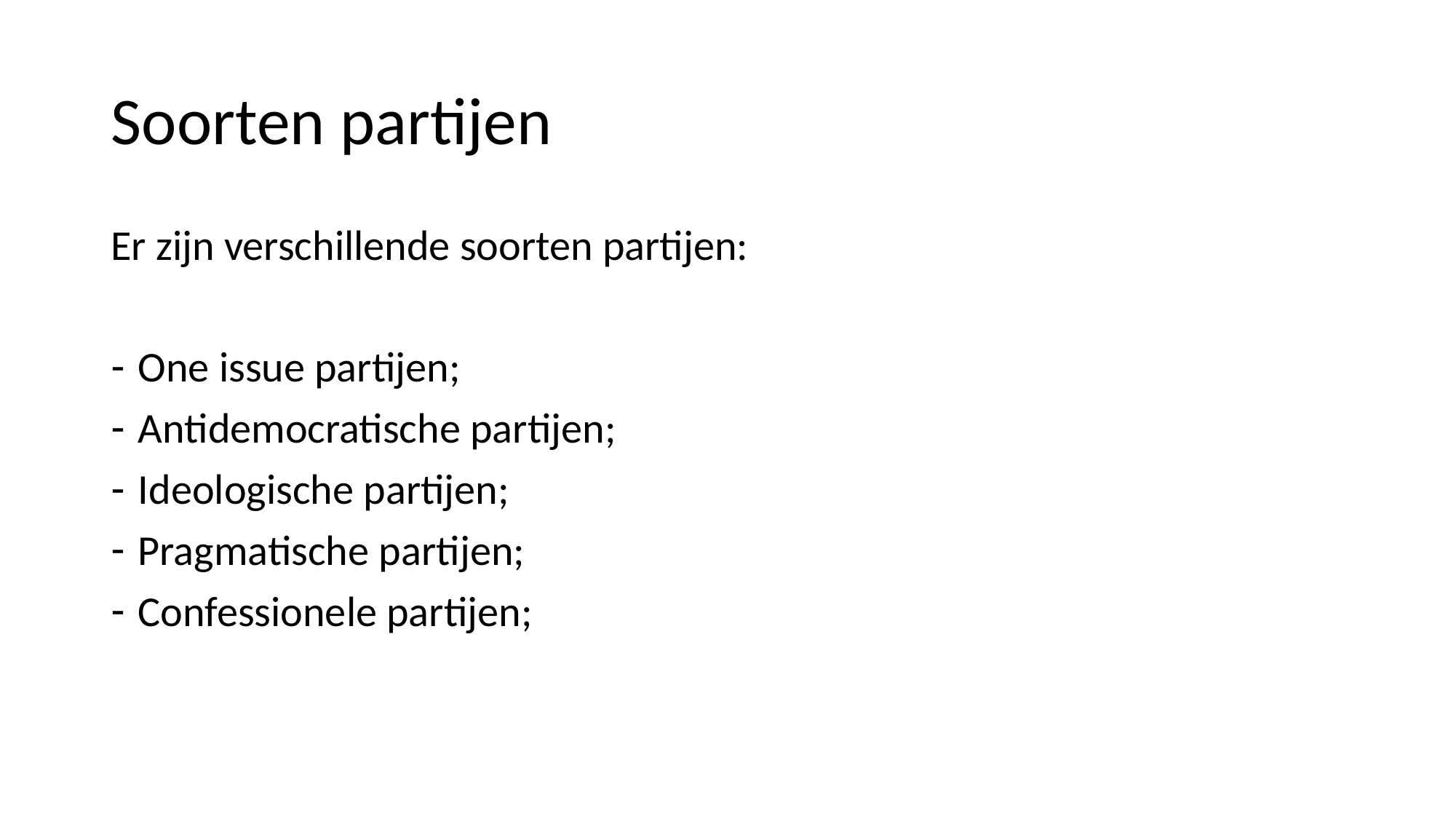

# Soorten partijen
Er zijn verschillende soorten partijen:

One issue partijen;
Antidemocratische partijen;
Ideologische partijen;
Pragmatische partijen;
Confessionele partijen;